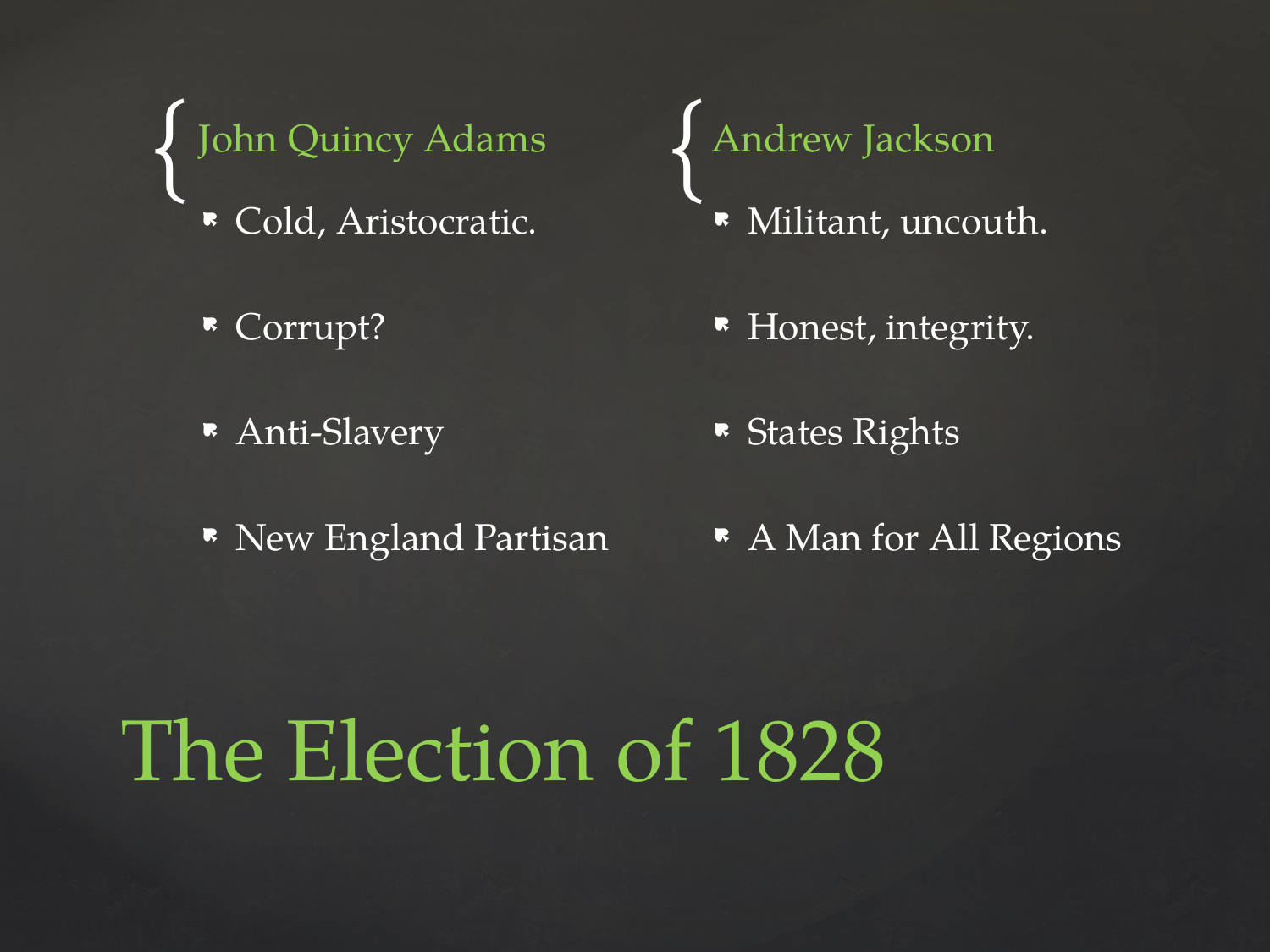

John Quincy Adams
Andrew Jackson
Cold, Aristocratic.

Corrupt?

Anti-Slavery

New England Partisan
Militant, uncouth.

Honest, integrity.

States Rights

A Man for All Regions
# The Election of 1828